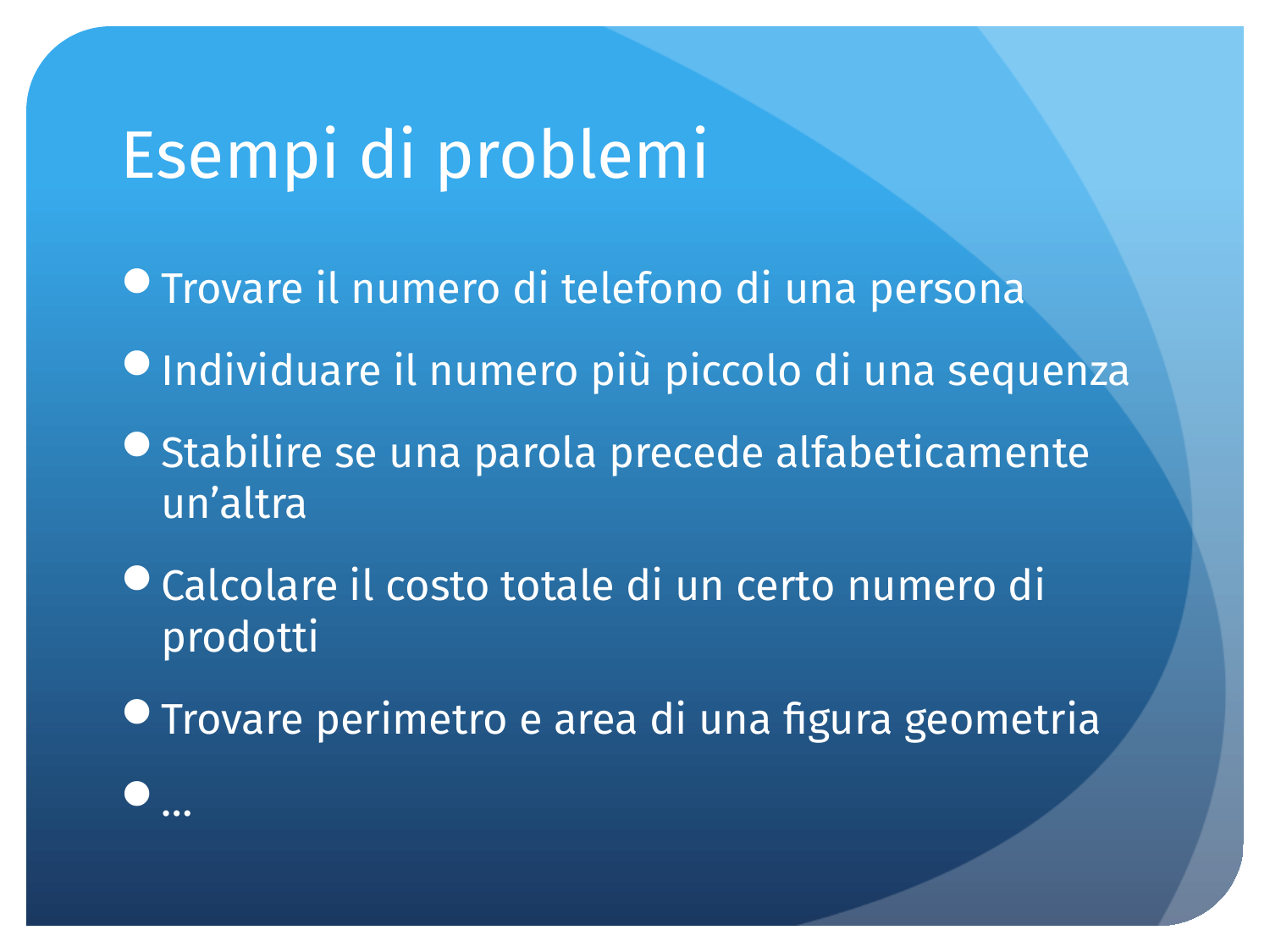

# Esempi di problemi
Trovare il numero di telefono di una persona
Individuare il numero più piccolo di una sequenza
Stabilire se una parola precede alfabeticamente un’altra
Calcolare il costo totale di un certo numero di prodotti
Trovare perimetro e area di una figura geometria
…